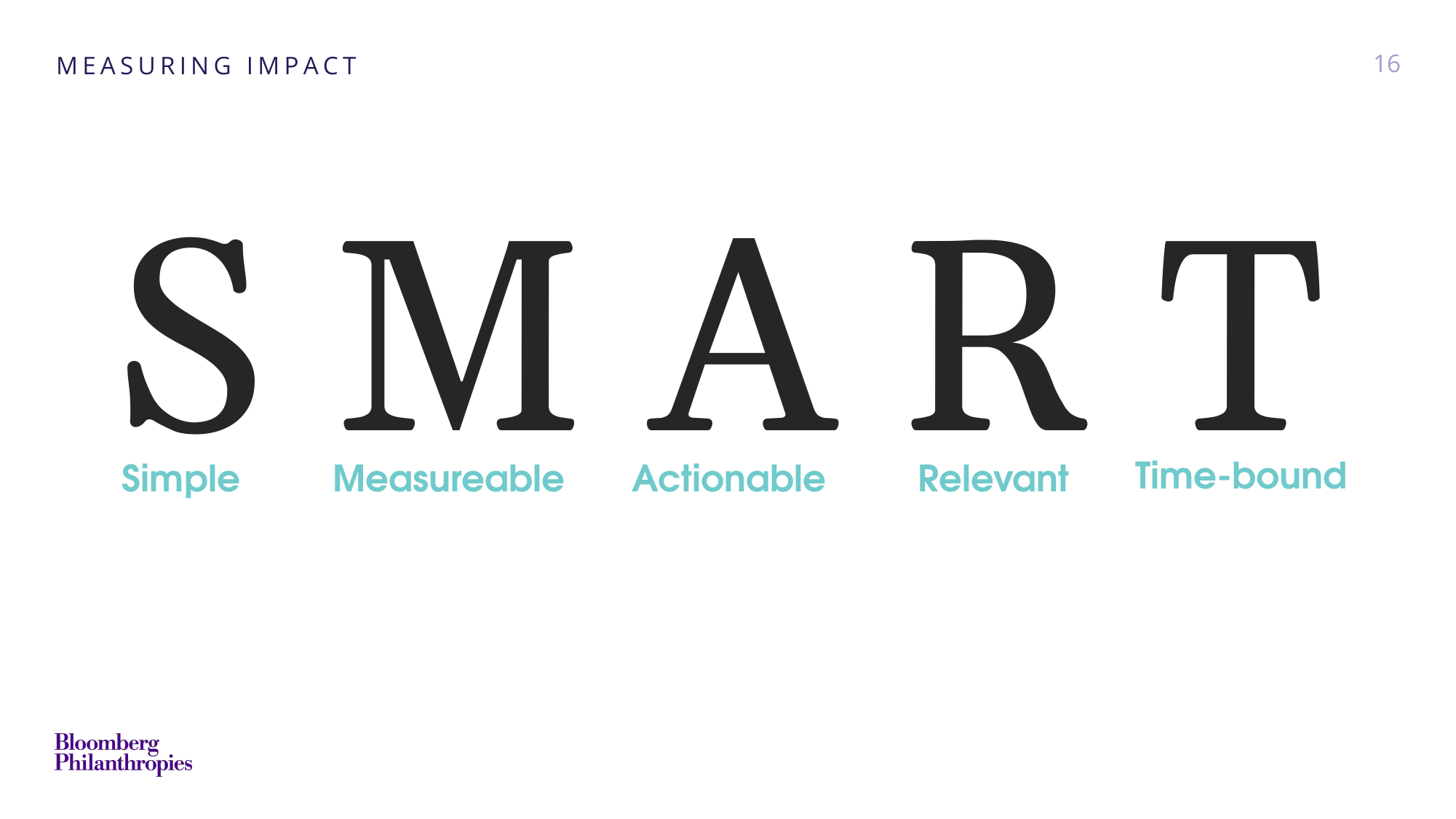

MEASURING IMPACT
16
S M A R T
Time-bound
Simple
Measureable
Actionable
Relevant